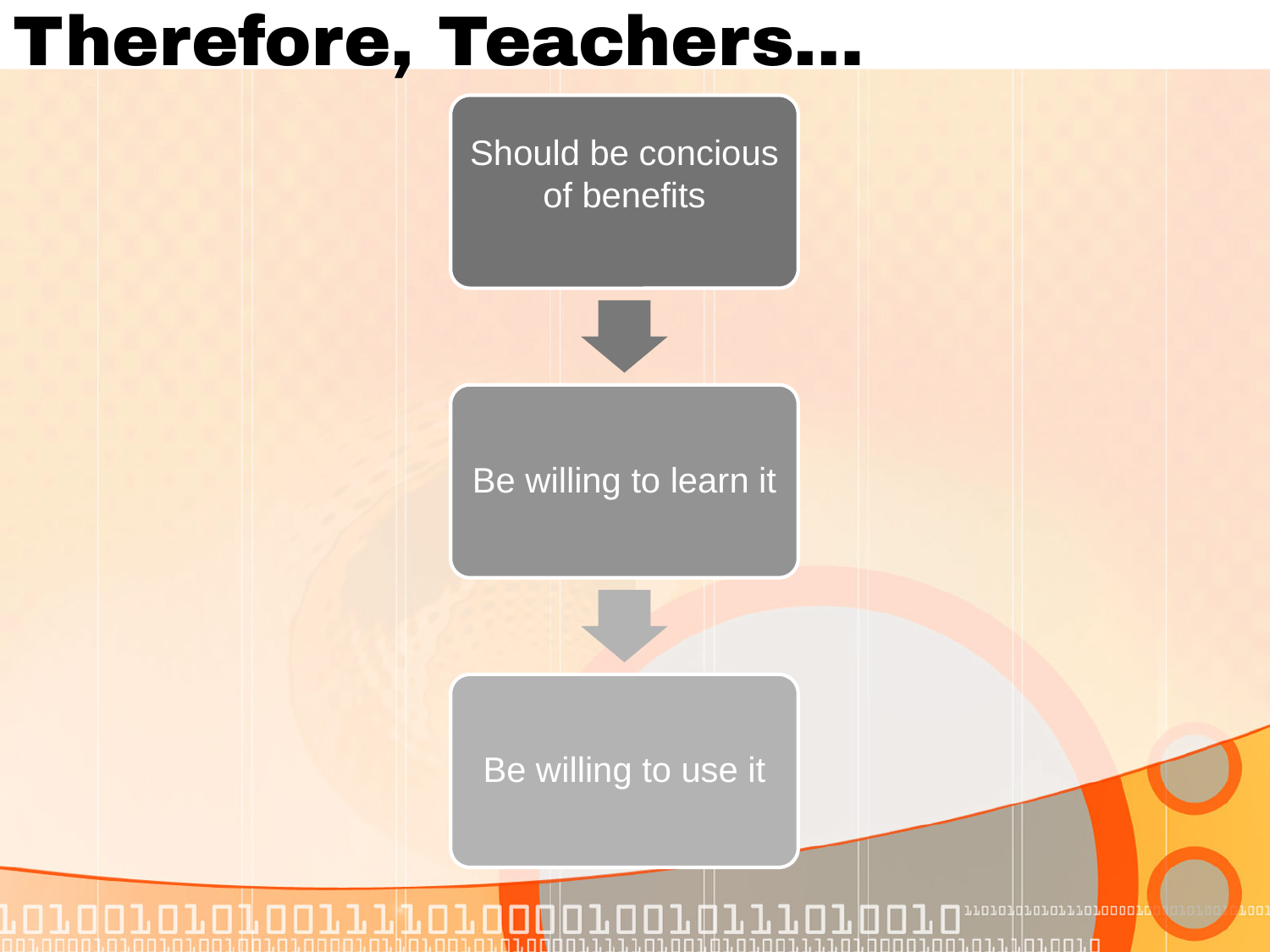

# Therefore, Teachers…
Should be concious of benefits

Be willing to learn it

Be willing to use it